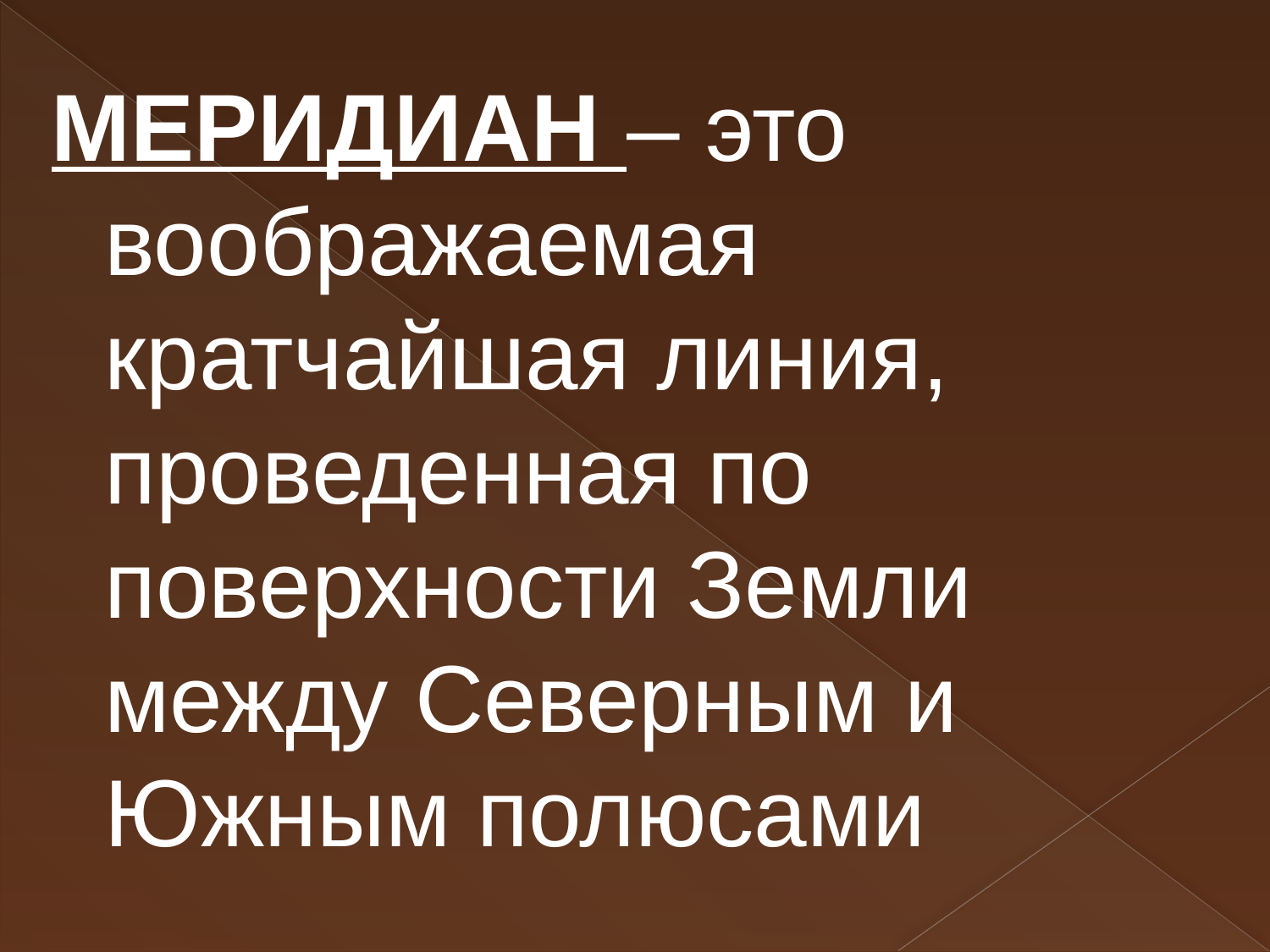

МЕРИДИАН – это воображаемая кратчайшая линия, проведенная по поверхности Земли между Северным и Южным полюсами